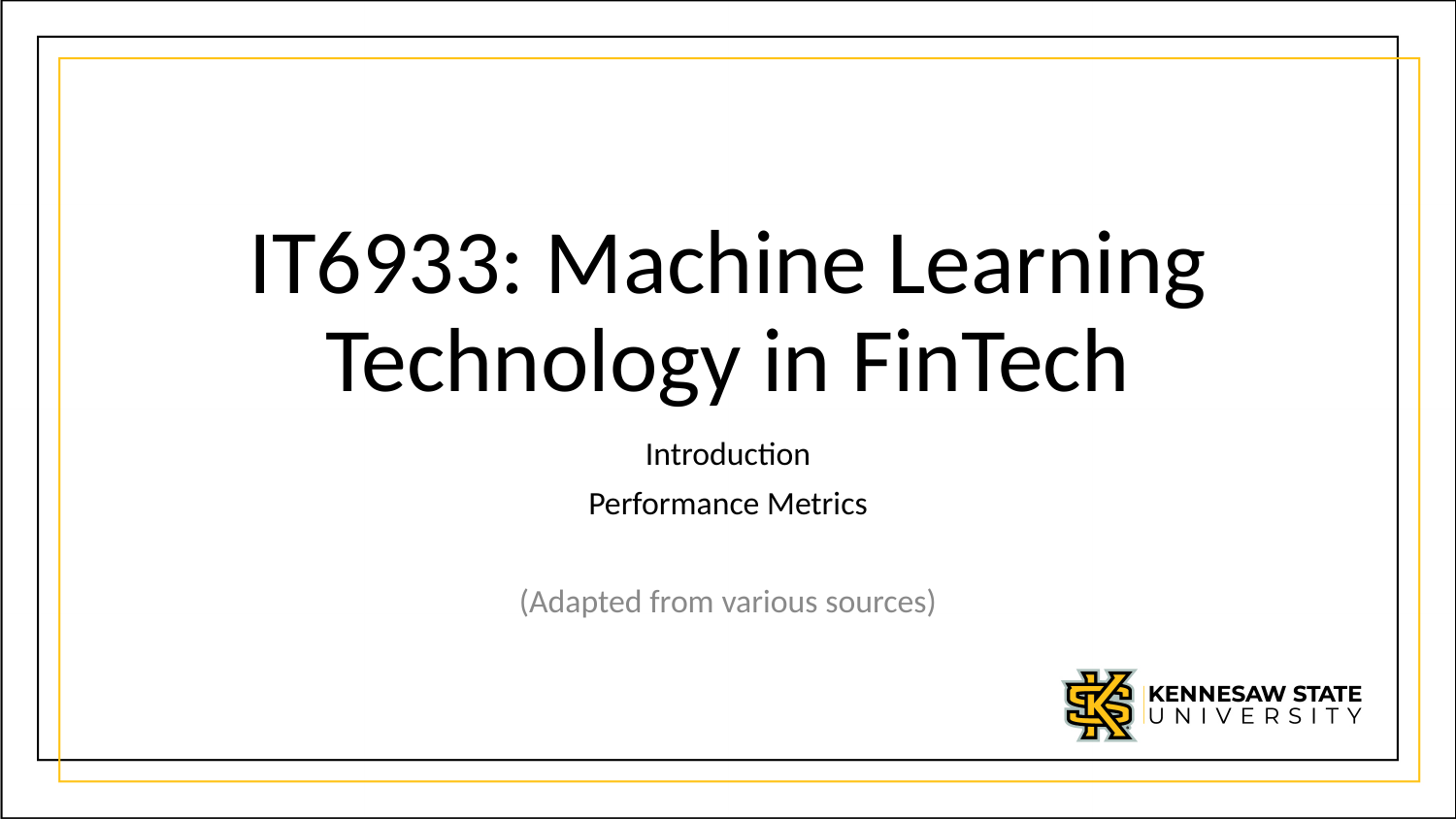

# IT6933: Machine Learning Technology in FinTech
Introduction
Performance Metrics

(Adapted from various sources)